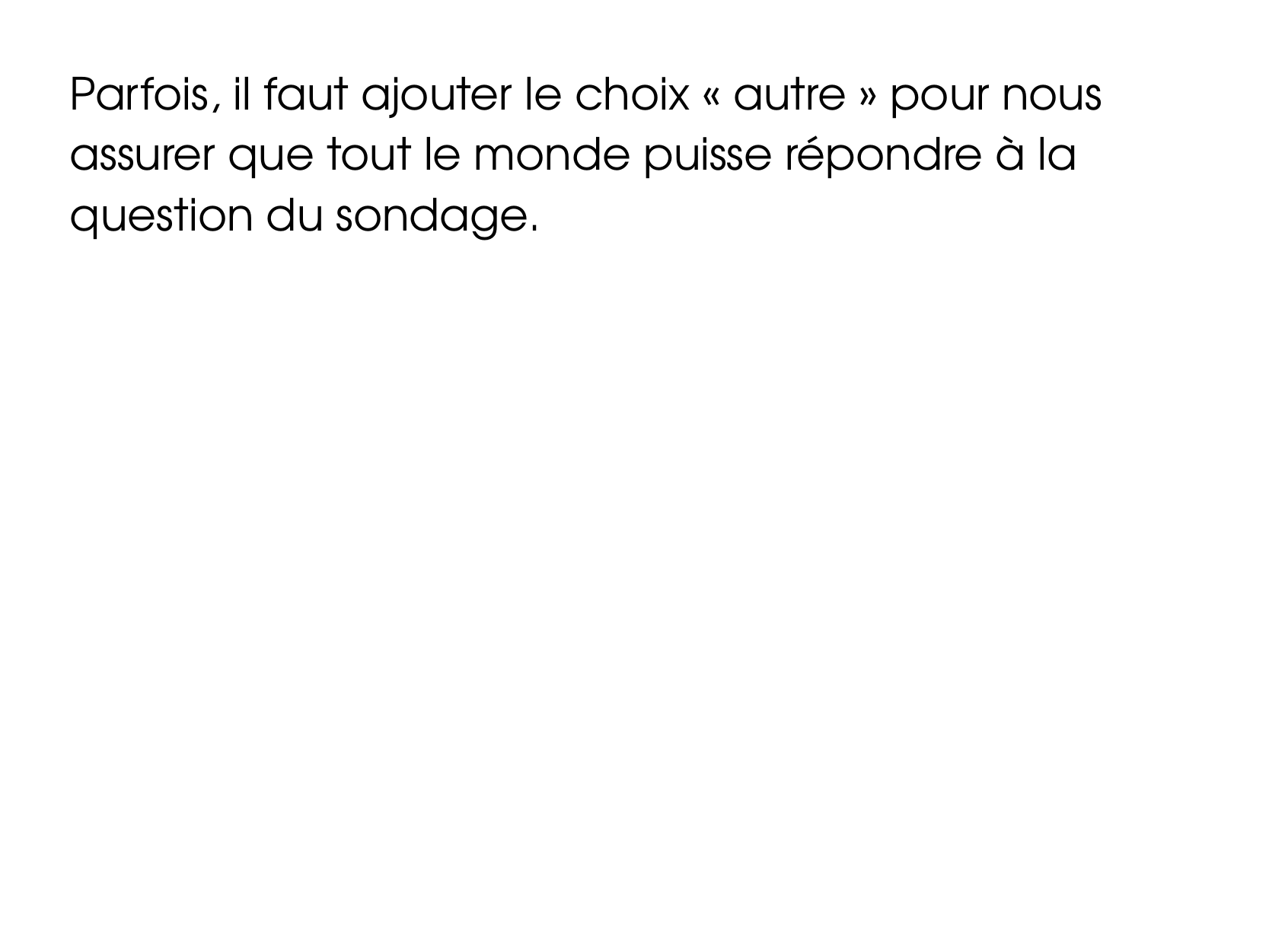

Parfois, il faut ajouter le choix « autre » pour nous assurer que tout le monde puisse répondre à la question du sondage.